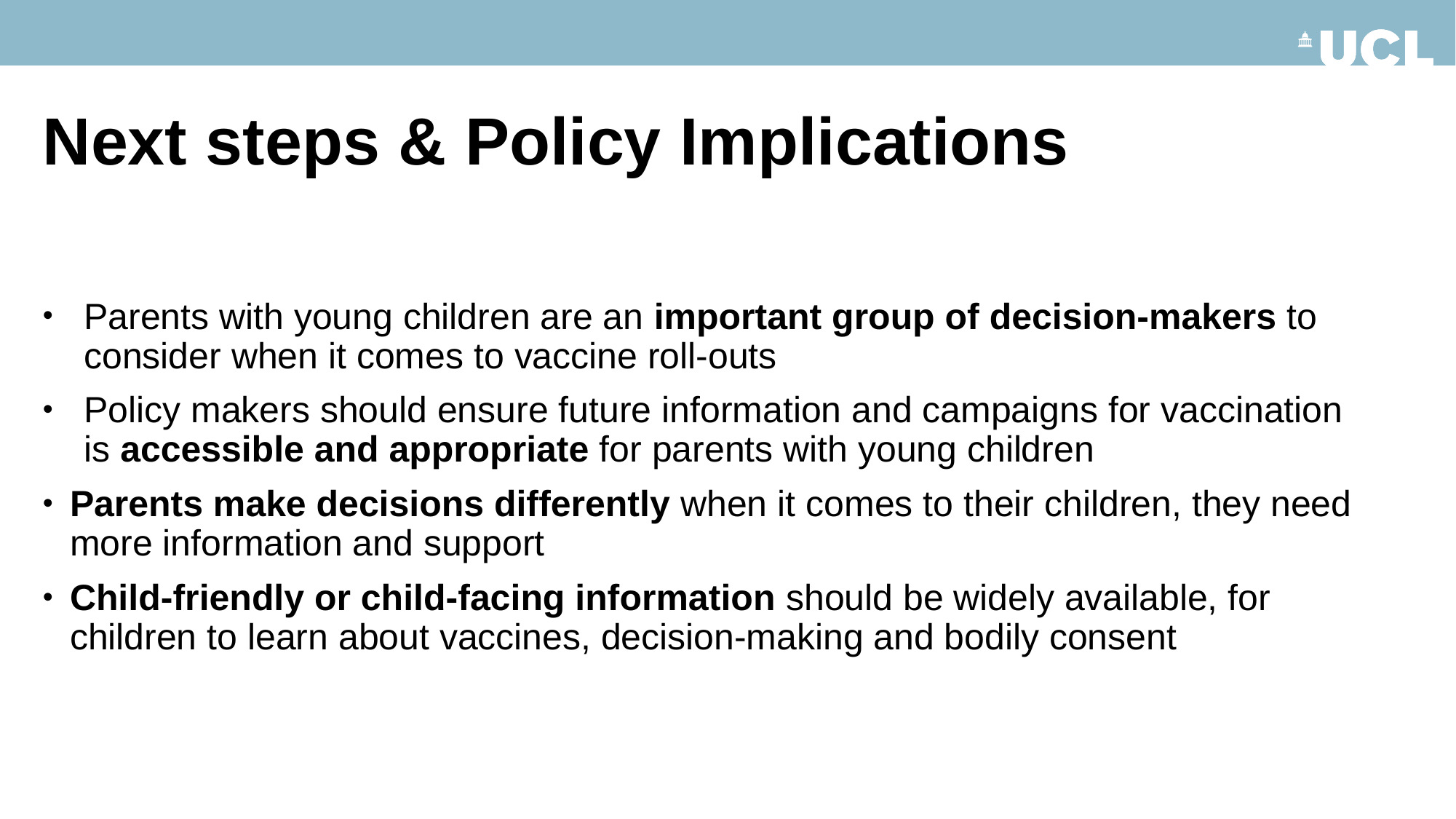

# Next steps & Policy Implications

Parents with young children are an important group of decision-makers to consider when it comes to vaccine roll-outs
Policy makers should ensure future information and campaigns for vaccination is accessible and appropriate for parents with young children
Parents make decisions differently when it comes to their children, they need more information and support
Child-friendly or child-facing information should be widely available, for children to learn about vaccines, decision-making and bodily consent